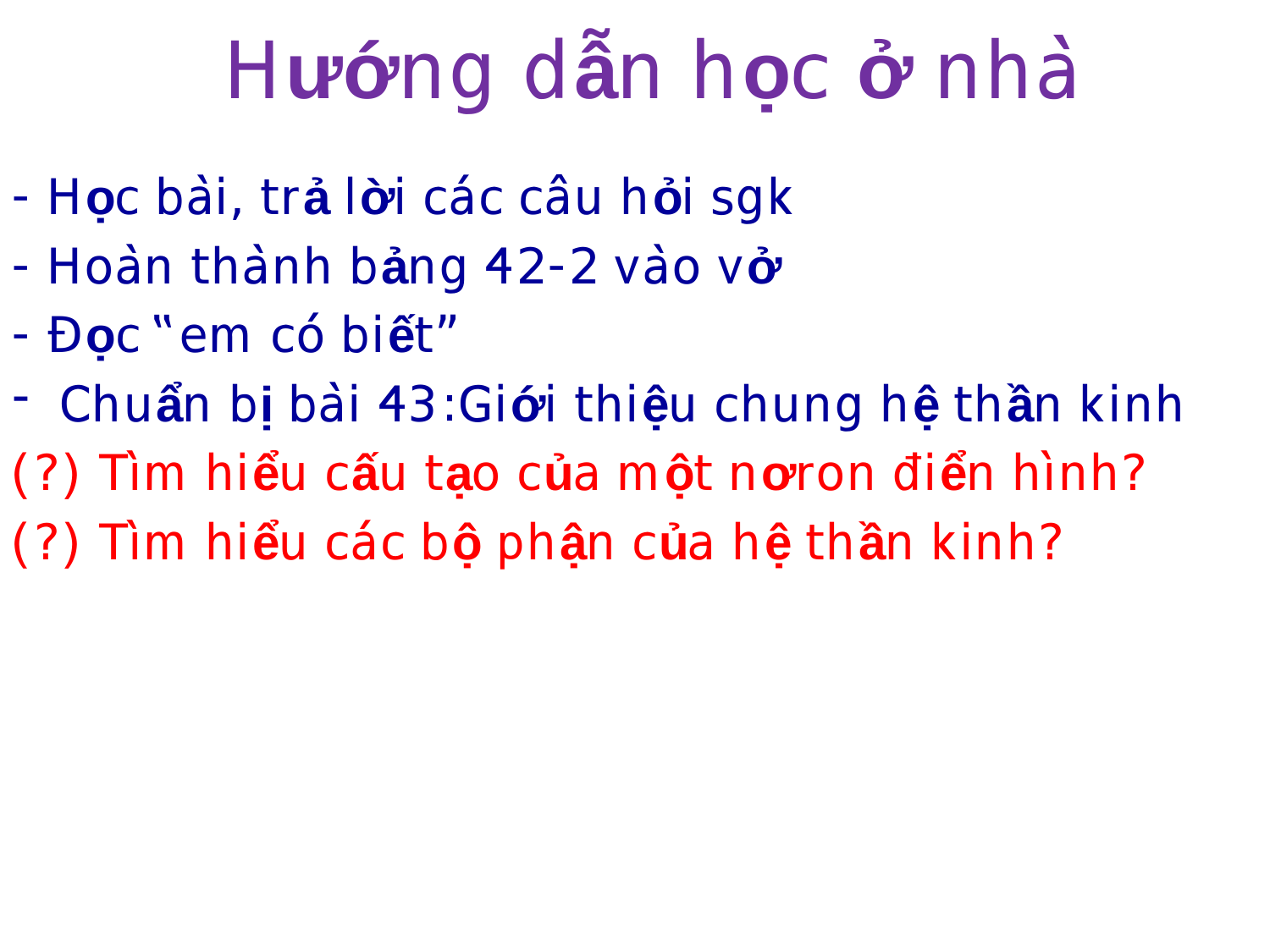

Hướng dẫn học ở nhà
- Học bài, trả lời các câu hỏi sgk
- Hoàn thành bảng 42-2 vào vở
- Đọc “em có biết”
Chuẩn bị bài 43:Giới thiệu chung hệ thần kinh
(?) Tìm hiểu cấu tạo của một nơron điển hình?
(?) Tìm hiểu các bộ phận của hệ thần kinh?